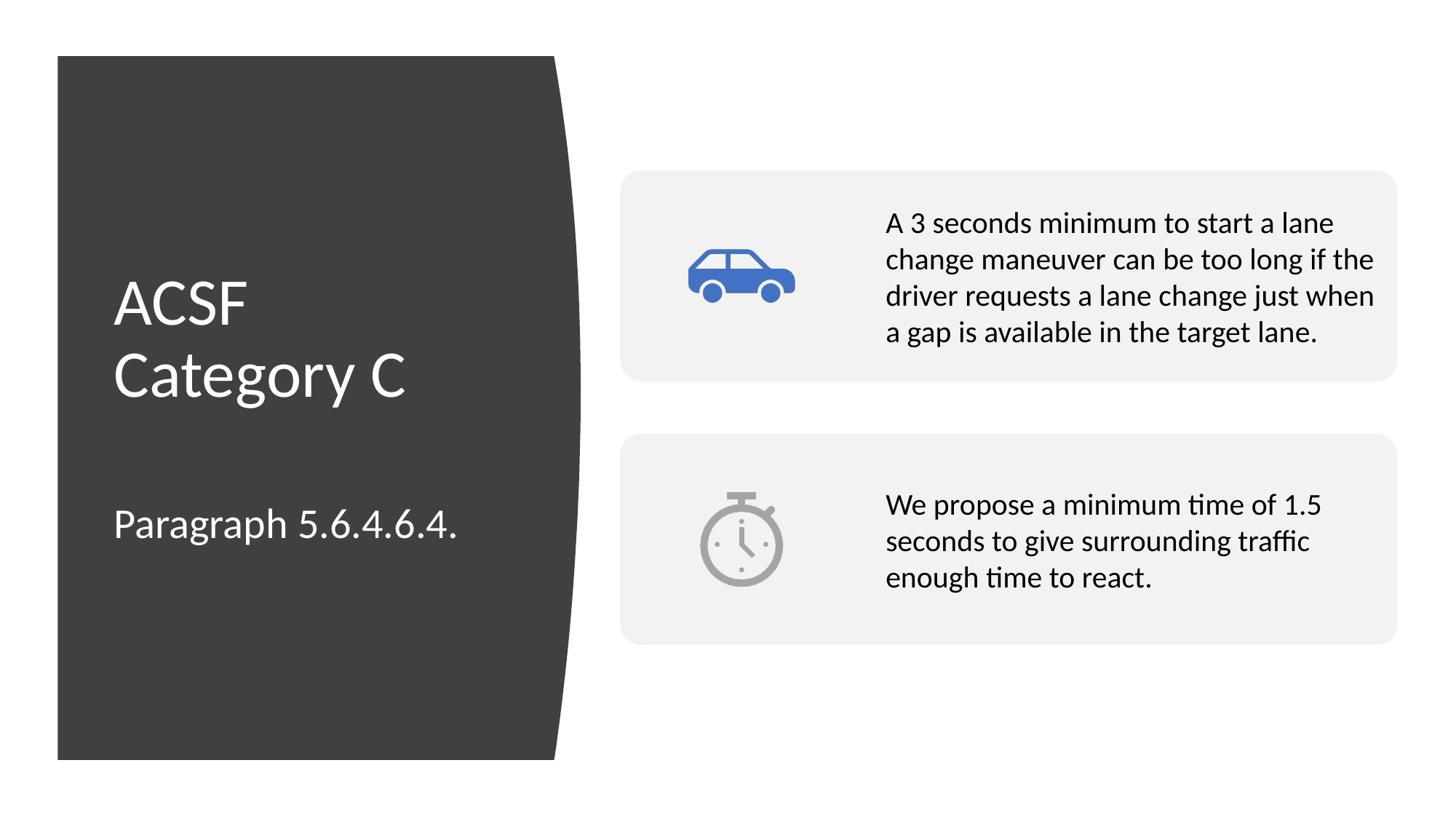

A 3 seconds minimum to start a lane change maneuver can be too long if the driver requests a lane change just when a gap is available in the target lane.
We propose a minimum time of 1.5 seconds to give surrounding traffic enough time to react.

ACSF Category C

Paragraph 5.6.4.6.4.